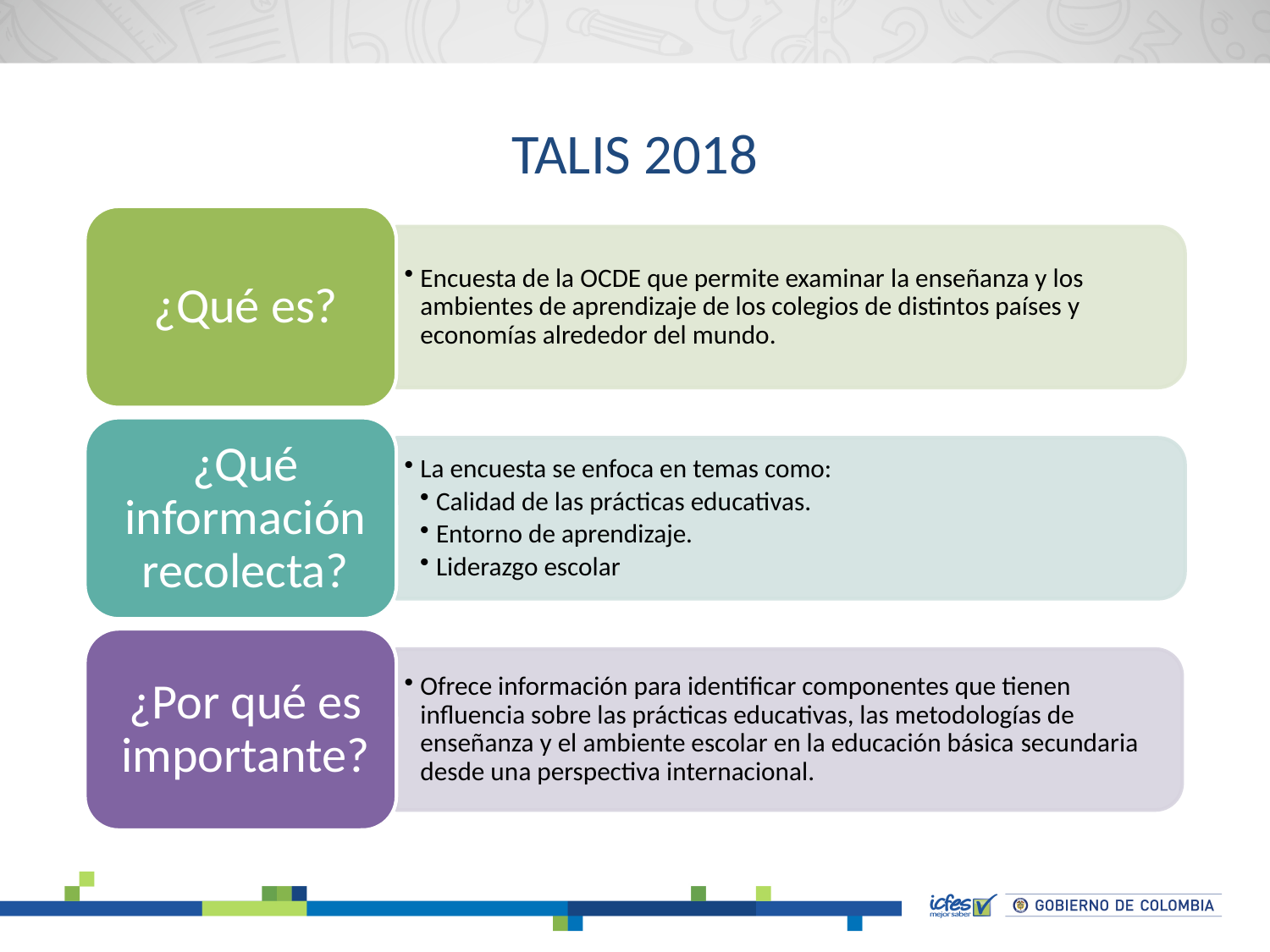

# TALIS 2018
Encuesta de la OCDE que permite examinar la enseñanza y los ambientes de aprendizaje de los colegios de distintos países y economías alrededor del mundo.
¿Qué es?
La encuesta se enfoca en temas como:
Calidad de las prácticas educativas.
Entorno de aprendizaje.
Liderazgo escolar
¿Qué información recolecta?
Ofrece información para identificar componentes que tienen influencia sobre las prácticas educativas, las metodologías de enseñanza y el ambiente escolar en la educación básica secundaria desde una perspectiva internacional.
¿Por qué es importante?